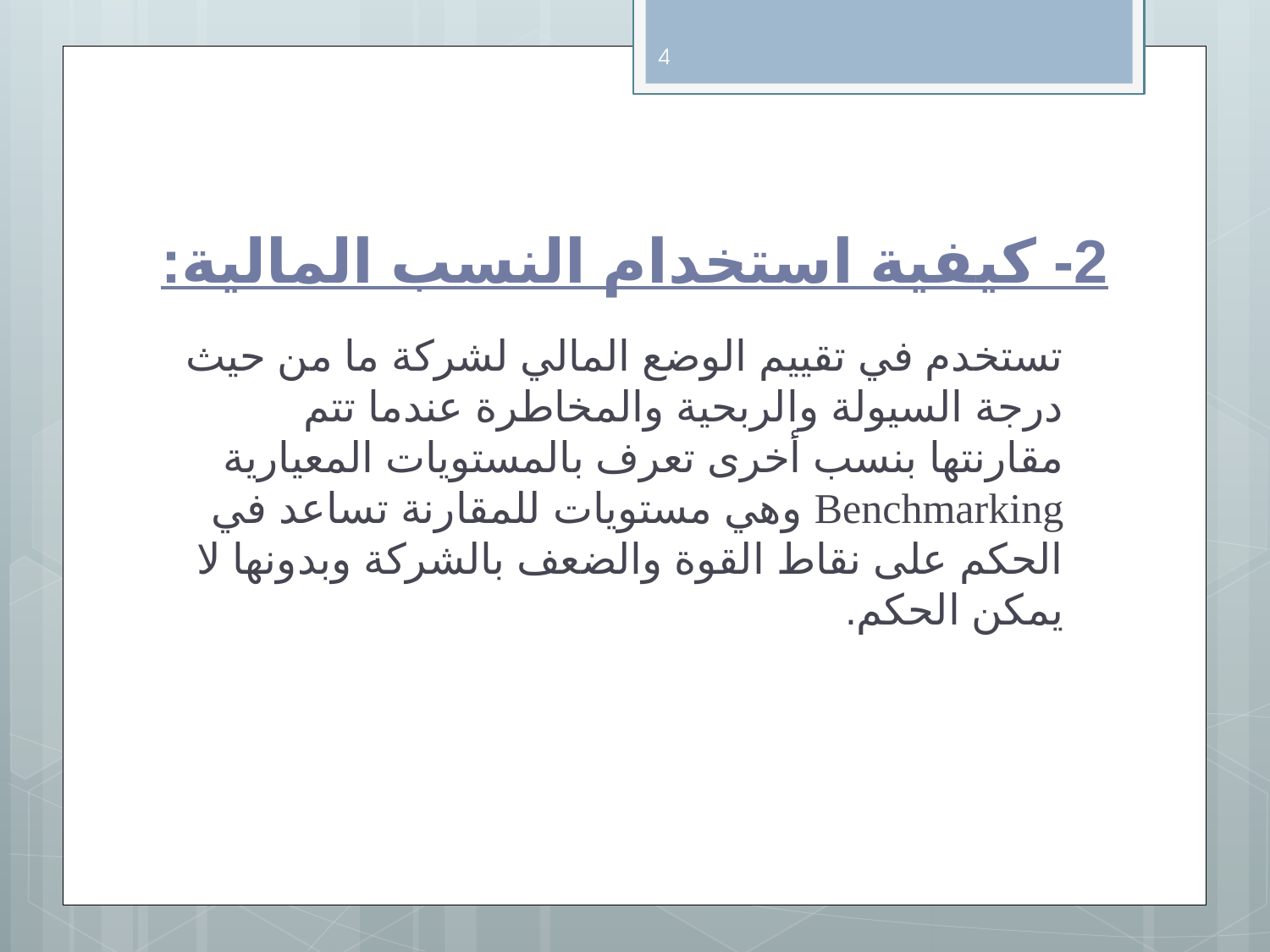

4
# 2- كيفية استخدام النسب المالية:
تستخدم في تقييم الوضع المالي لشركة ما من حيث درجة السيولة والربحية والمخاطرة عندما تتم مقارنتها بنسب أخرى تعرف بالمستويات المعيارية Benchmarking وهي مستويات للمقارنة تساعد في الحكم على نقاط القوة والضعف بالشركة وبدونها لا يمكن الحكم.